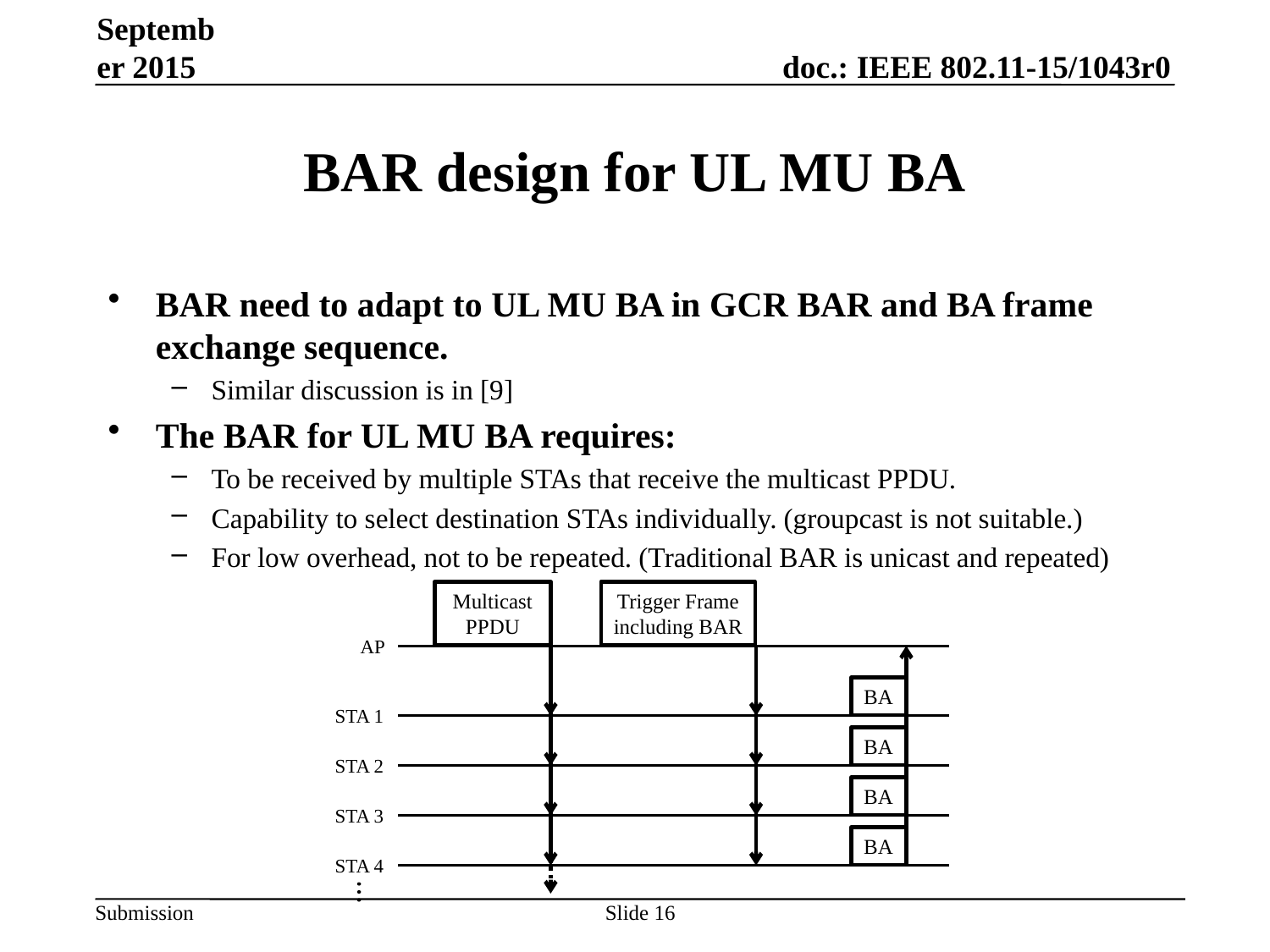

September 2015
# BAR design for UL MU BA
BAR need to adapt to UL MU BA in GCR BAR and BA frame exchange sequence.
Similar discussion is in [9]
The BAR for UL MU BA requires:
To be received by multiple STAs that receive the multicast PPDU.
Capability to select destination STAs individually. (groupcast is not suitable.)
For low overhead, not to be repeated. (Traditional BAR is unicast and repeated)
Multicast
PPDU
Trigger Frame
including BAR
AP
BA
STA 1
BA
STA 2
BA
STA 3
BA
STA 4

Slide 16
Yusuke Tanaka, Sony Corporation